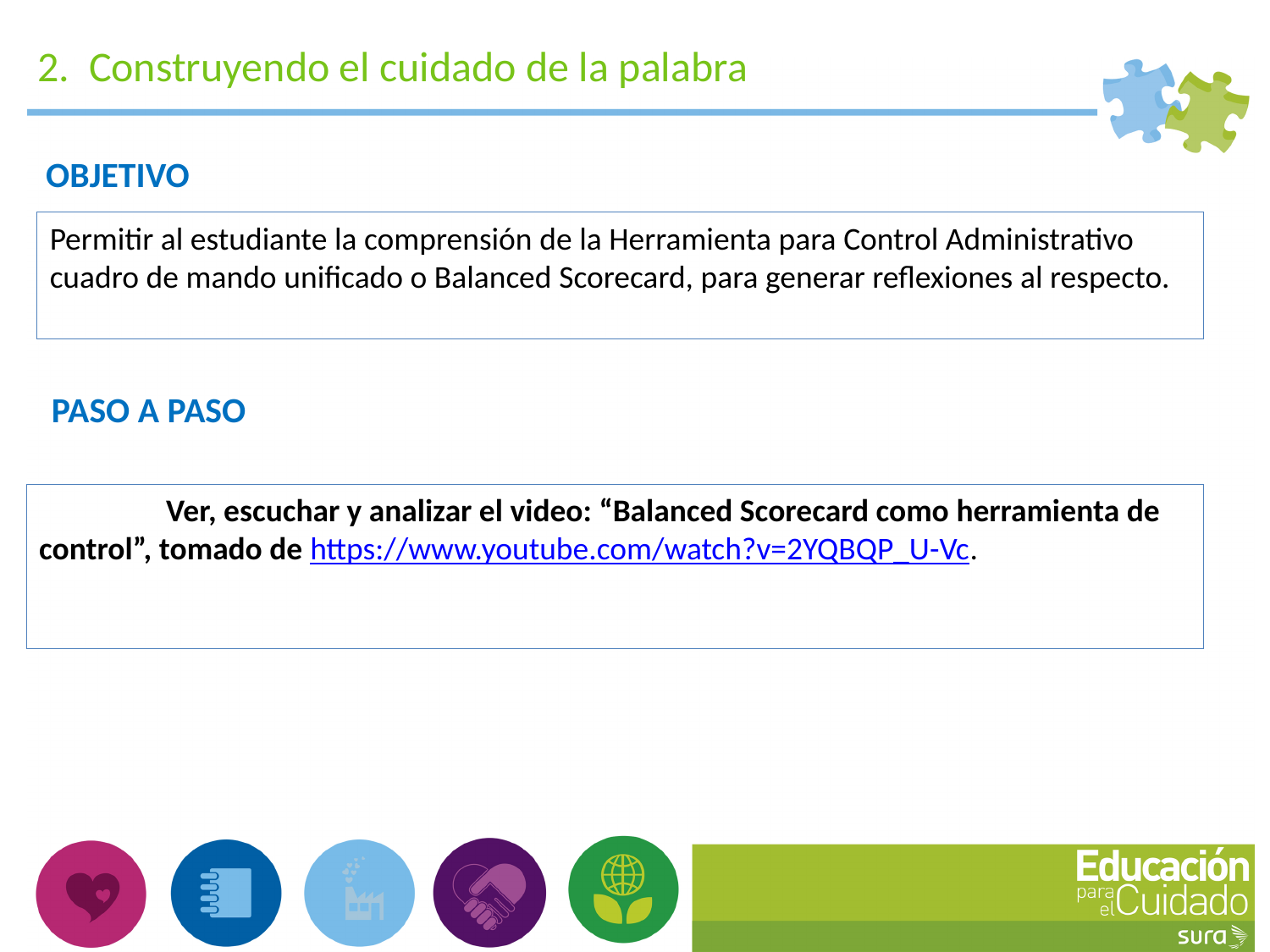

2.  Construyendo el cuidado de la palabra
OBJETIVO
Permitir al estudiante la comprensión de la Herramienta para Control Administrativo cuadro de mando unificado o Balanced Scorecard, para generar reflexiones al respecto.

PASO A PASO
	Ver, escuchar y analizar el video: “Balanced Scorecard como herramienta de control”, tomado de https://www.youtube.com/watch?v=2YQBQP_U-Vc.